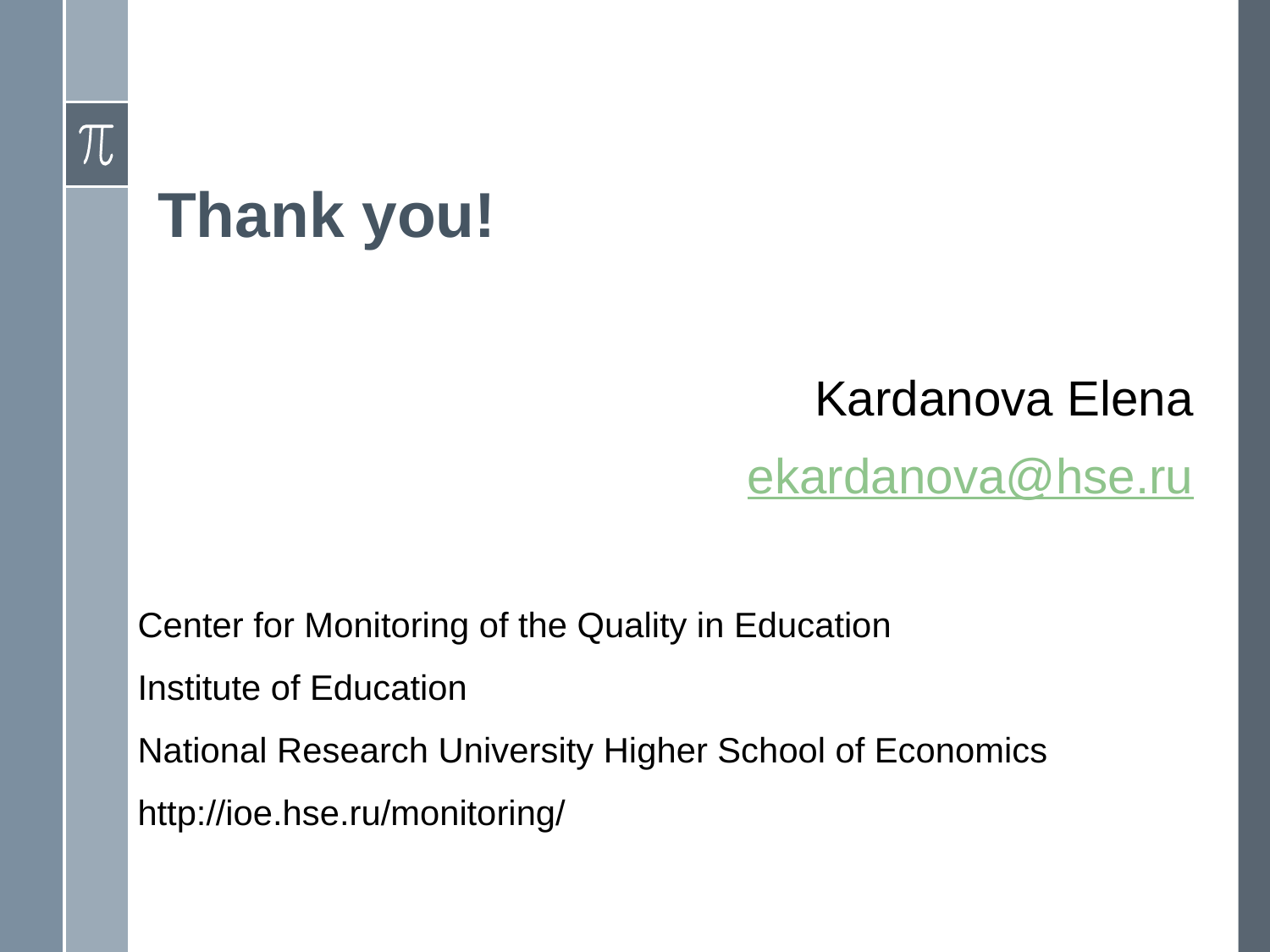

# Thank you!
Kardanova Elena
ekardanova@hse.ru

Center for Monitoring of the Quality in Education
Institute of Education
National Research University Higher School of Economics
http://ioe.hse.ru/monitoring/